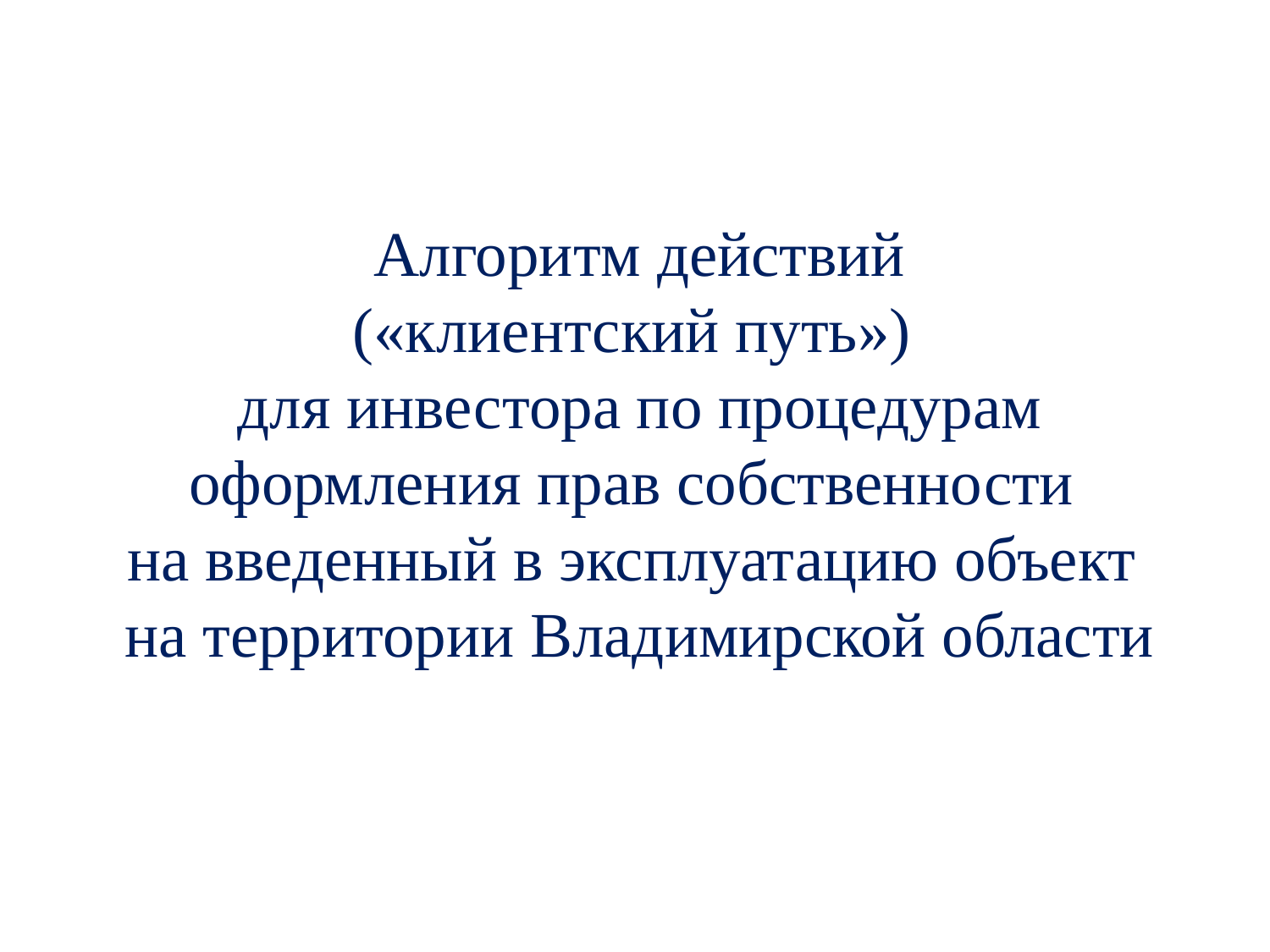

# Алгоритм действий («клиентский путь») для инвестора по процедурам оформления прав собственности на введенный в эксплуатацию объект на территории Владимирской области